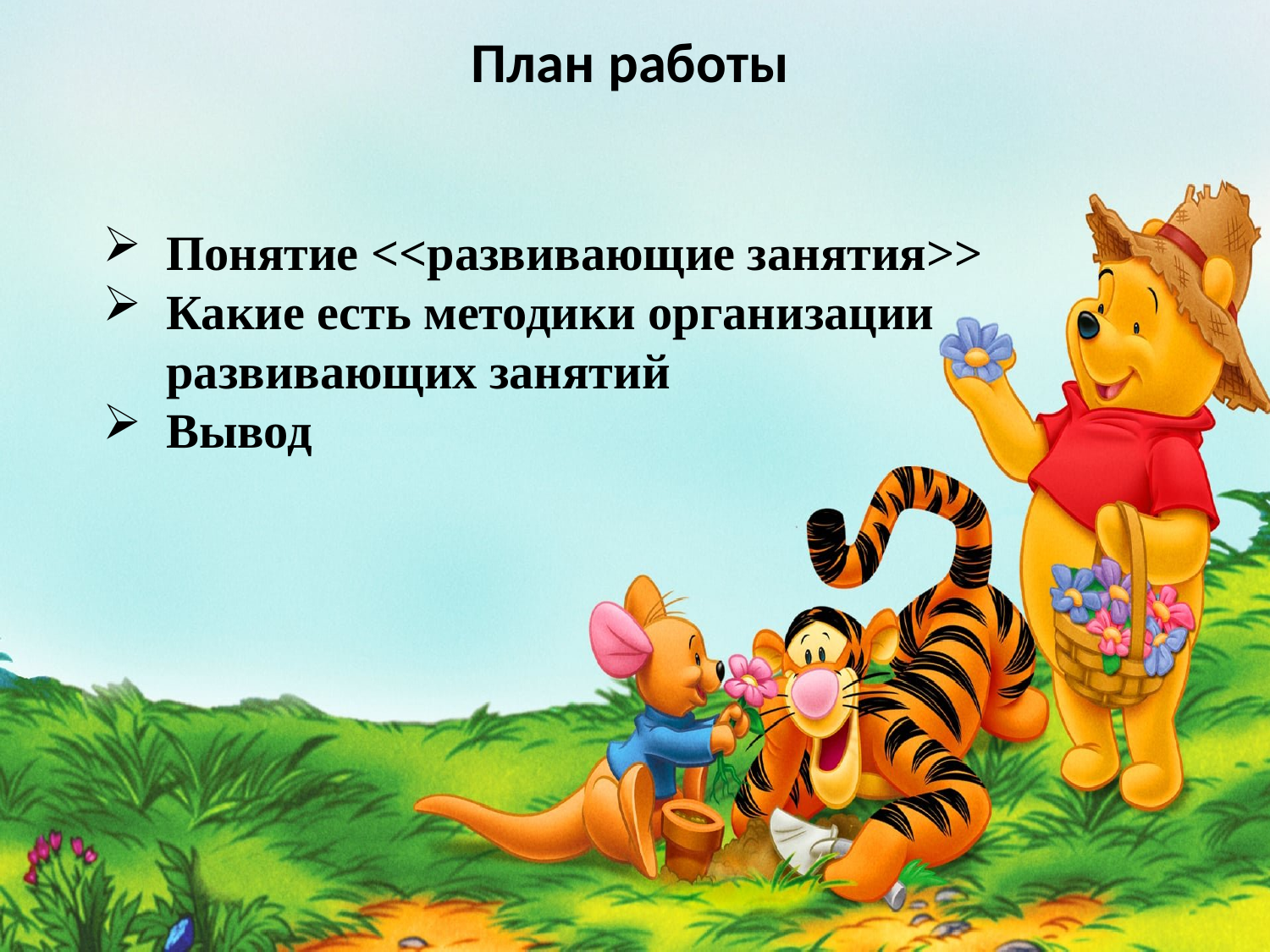

План работы

Понятие <<развивающие занятия>>
Какие есть методики организации развивающих занятий
Вывод